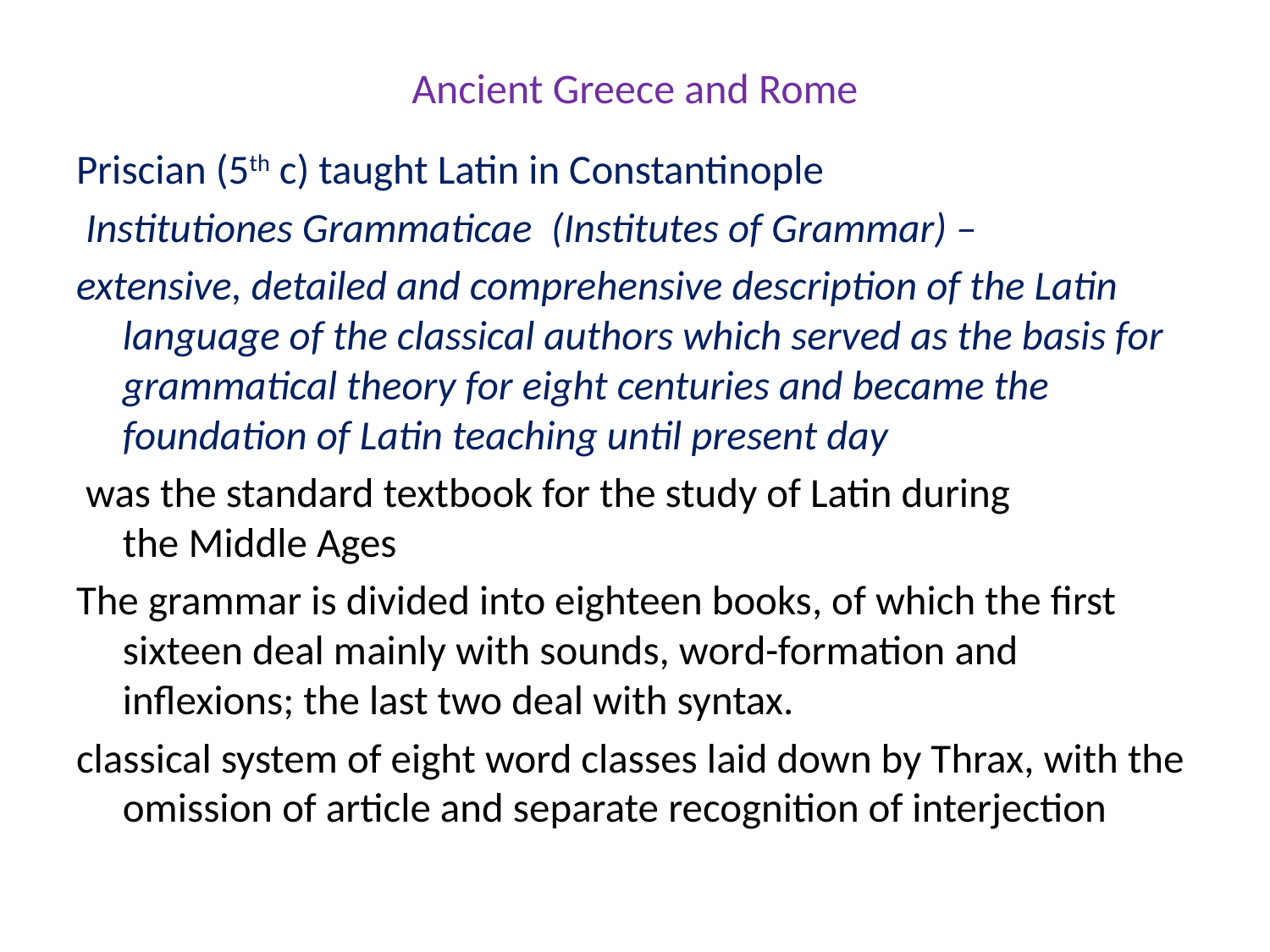

# Ancient Greece and Rome
Priscian (5th c) taught Latin in Constantinople
 Institutiones Grammaticae  (Institutes of Grammar) –
extensive, detailed and comprehensive description of the Latin language of the classical authors which served as the basis for grammatical theory for eight centuries and became the foundation of Latin teaching until present day
 was the standard textbook for the study of Latin during the Middle Ages
The grammar is divided into eighteen books, of which the first sixteen deal mainly with sounds, word-formation and inflexions; the last two deal with syntax.
classical system of eight word classes laid down by Thrax, with the omission of article and separate recognition of interjection